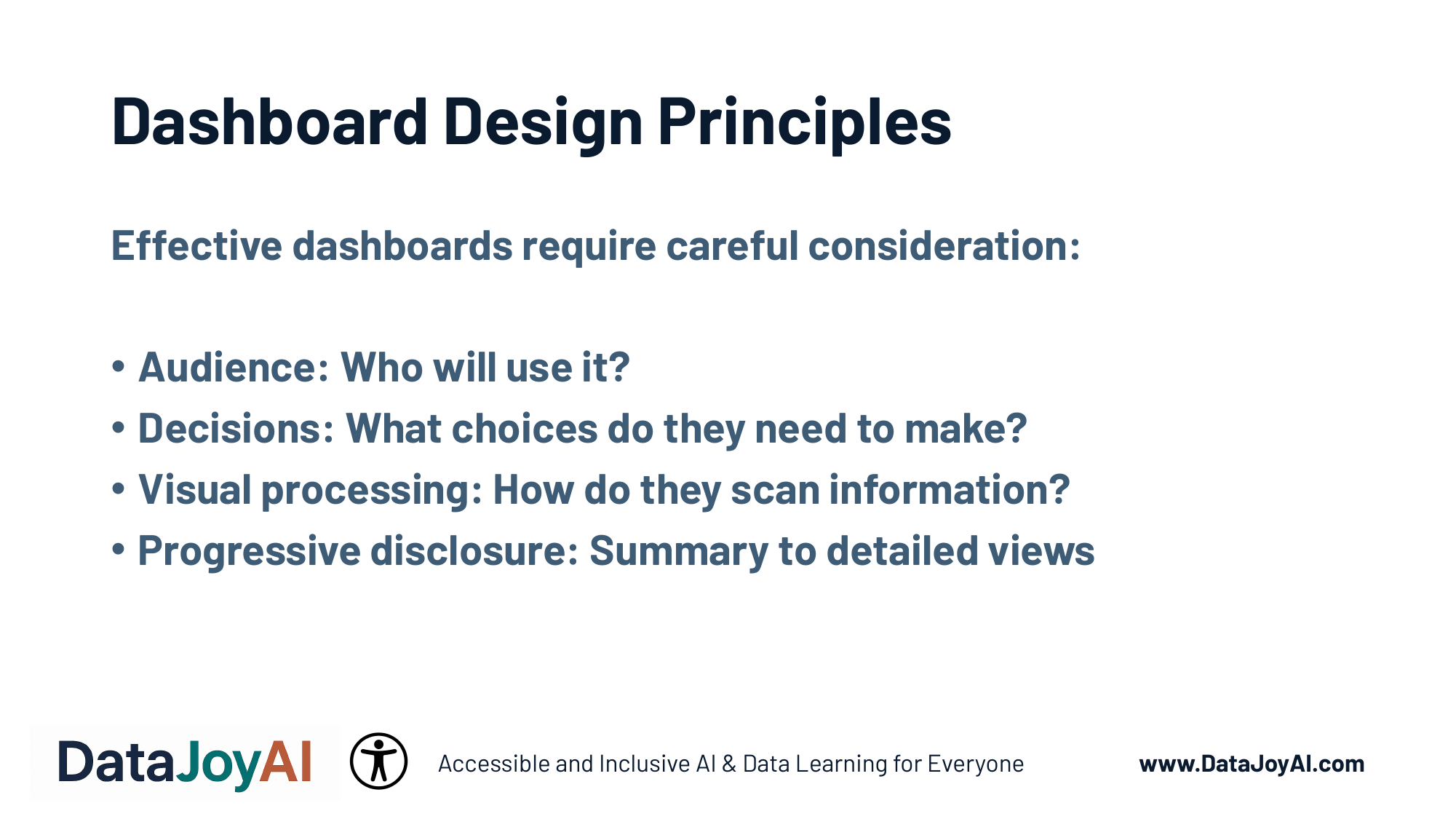

# Dashboard Design Principles
Effective dashboards require careful consideration:

Audience: Who will use it?
Decisions: What choices do they need to make?
Visual processing: How do they scan information?
Progressive disclosure: Summary to detailed views